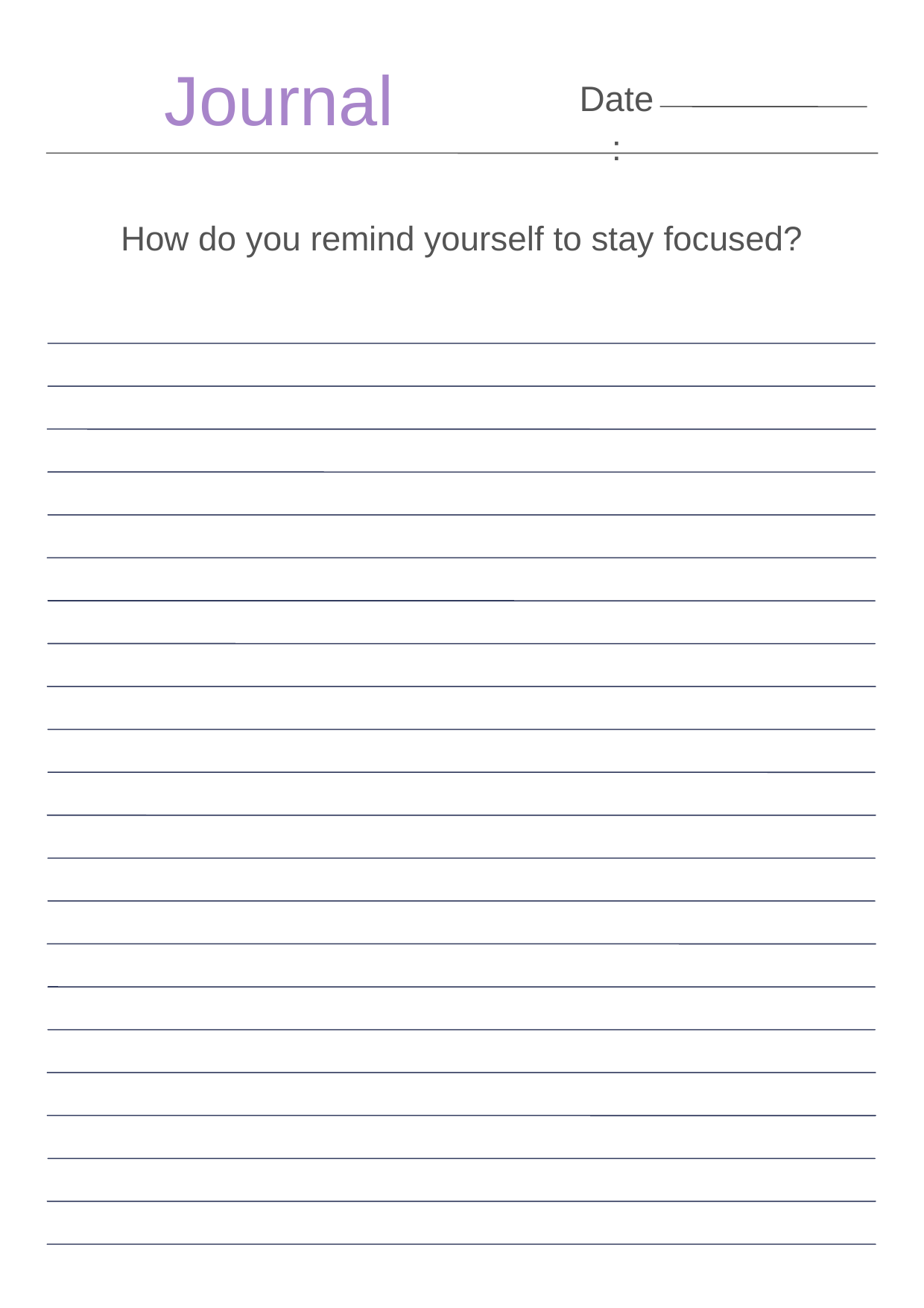

Journal
Date:

How do you remind yourself to stay focused?